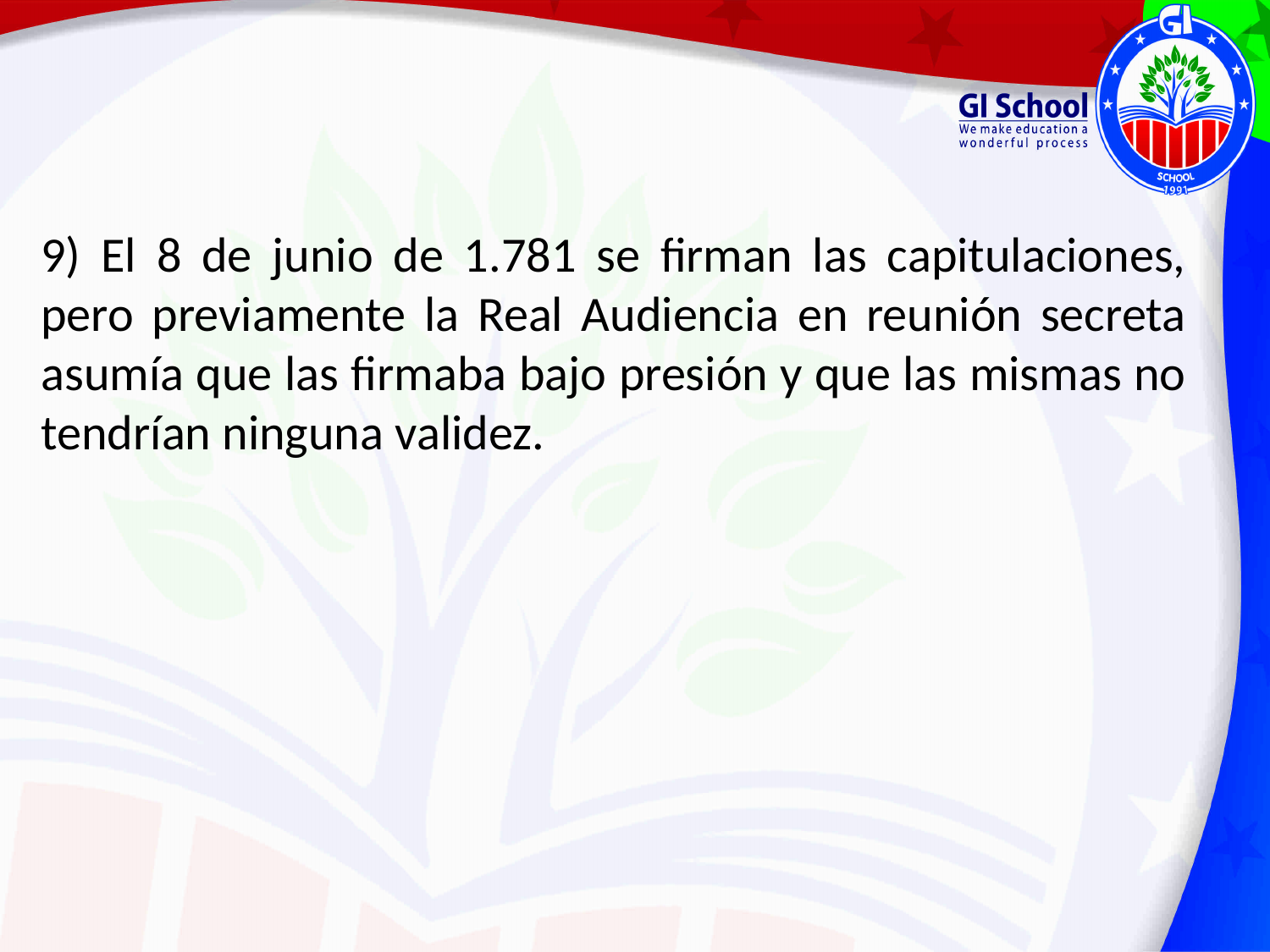

9) El 8 de junio de 1.781 se firman las capitulaciones, pero previamente la Real Audiencia en reunión secreta asumía que las firmaba bajo presión y que las mismas no tendrían ninguna validez.